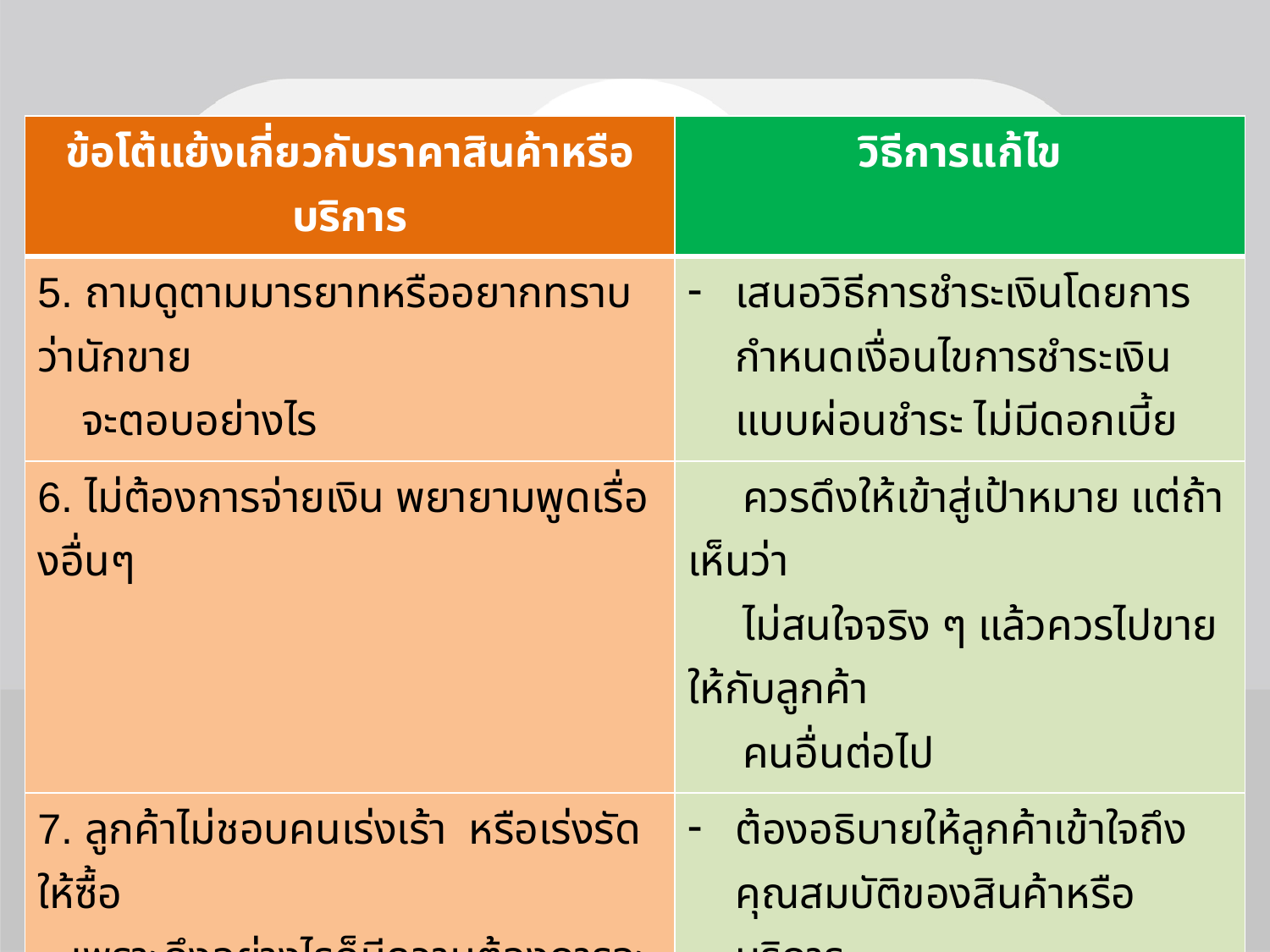

| ข้อโต้แย้งเกี่ยวกับราคาสินค้าหรือบริการ | วิธีการแก้ไข |
| --- | --- |
| 5. ถามดูตามมารยาทหรืออยากทราบว่านักขาย จะตอบอย่างไร | เสนอวิธีการชำระเงินโดยการกำหนดเงื่อนไขการชำระเงินแบบผ่อนชำระ ไม่มีดอกเบี้ย |
| 6. ไม่ต้องการจ่ายเงิน พยายามพูดเรื่องอื่นๆ | ควรดึงให้เข้าสู่เป้าหมาย แต่ถ้าเห็นว่า ไม่สนใจจริง ๆ แล้วควรไปขายให้กับลูกค้า คนอื่นต่อไป |
| 7. ลูกค้าไม่ชอบคนเร่งเร้า หรือเร่งรัดให้ซื้อ เพราะถึงอย่างไรก็มีความต้องการจะซื้อ | ต้องอธิบายให้ลูกค้าเข้าใจถึงคุณสมบัติของสินค้าหรือบริการ |